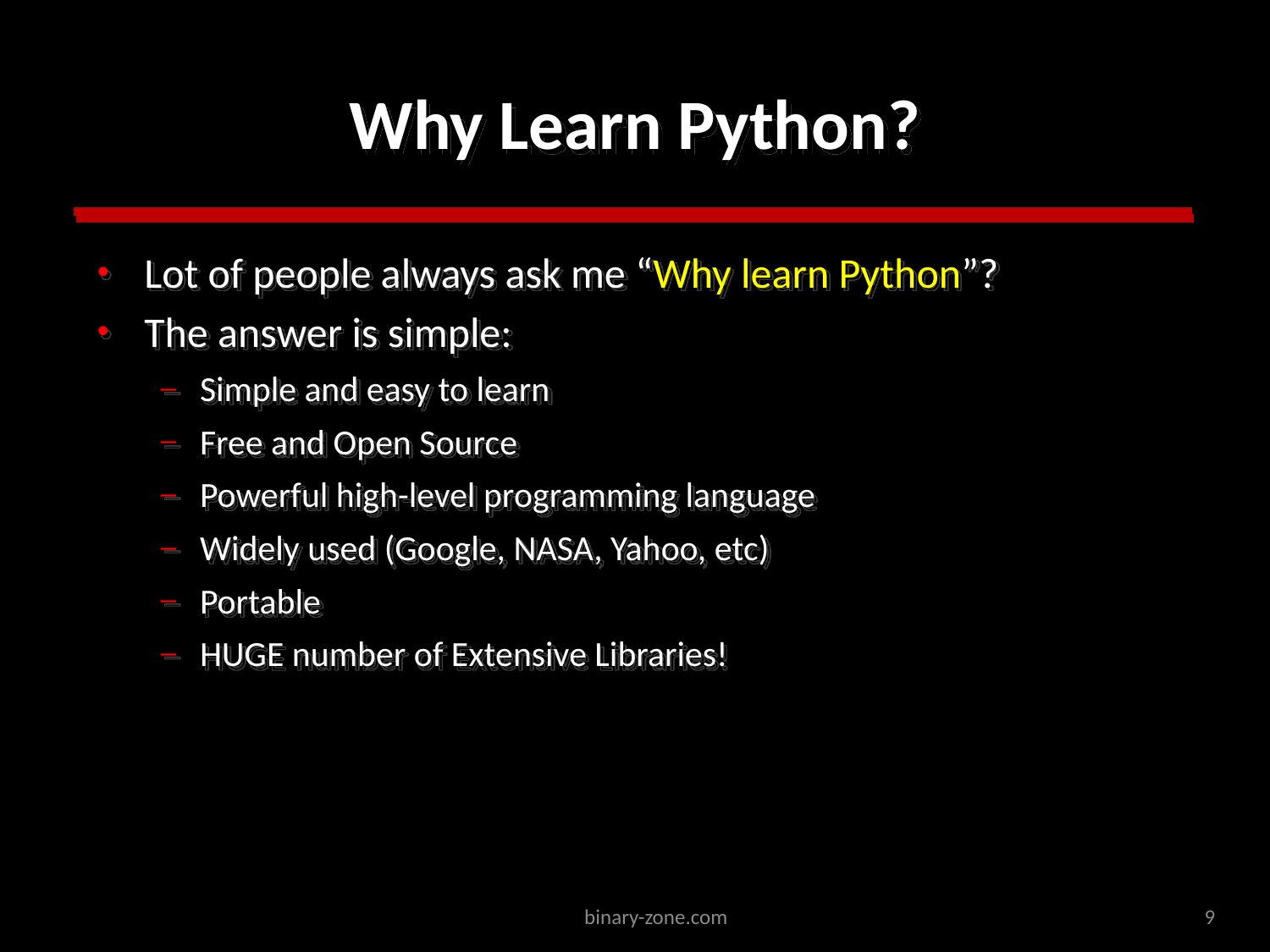

# Why Learn Python?
Lot of people always ask me “Why learn Python”?
The answer is simple:
Simple and easy to learn
Free and Open Source
Powerful high-level programming language
Widely used (Google, NASA, Yahoo, etc)
Portable
HUGE number of Extensive Libraries!